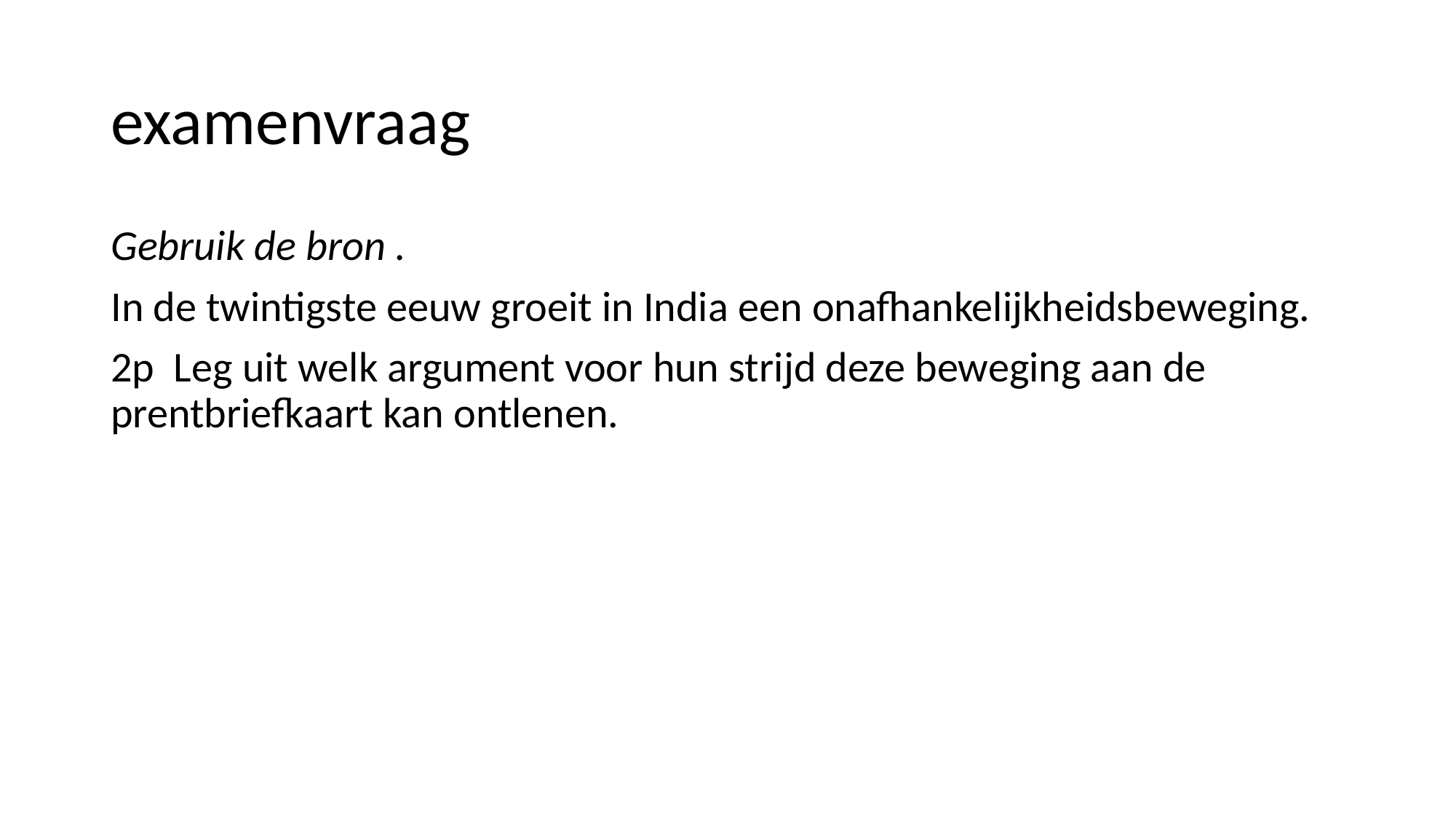

# examenvraag
Gebruik de bron .
In de twintigste eeuw groeit in India een onafhankelijkheidsbeweging.
2p  Leg uit welk argument voor hun strijd deze beweging aan de prentbriefkaart kan ontlenen.